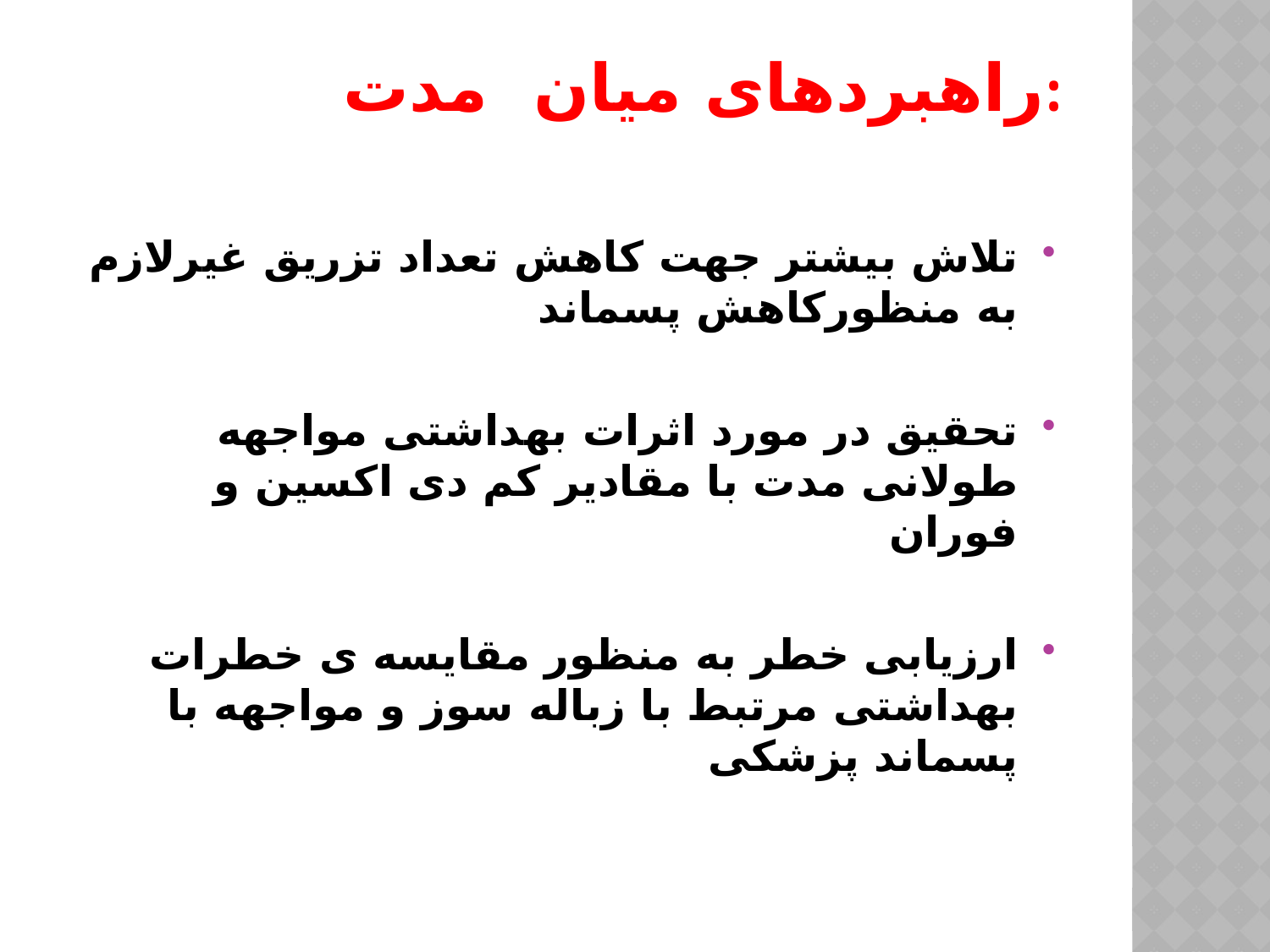

# راهبردهای میان  مدت:
تلاش بیشتر جهت کاهش تعداد تزریق غیرلازم به منظورکاهش پسماند

تحقیق در مورد اثرات بهداشتی مواجهه طولانی مدت با مقادیر کم دی اکسین و فوران

ارزیابی خطر به منظور مقایسه ی خطرات بهداشتی مرتبط با زباله سوز و مواجهه با پسماند پزشکی